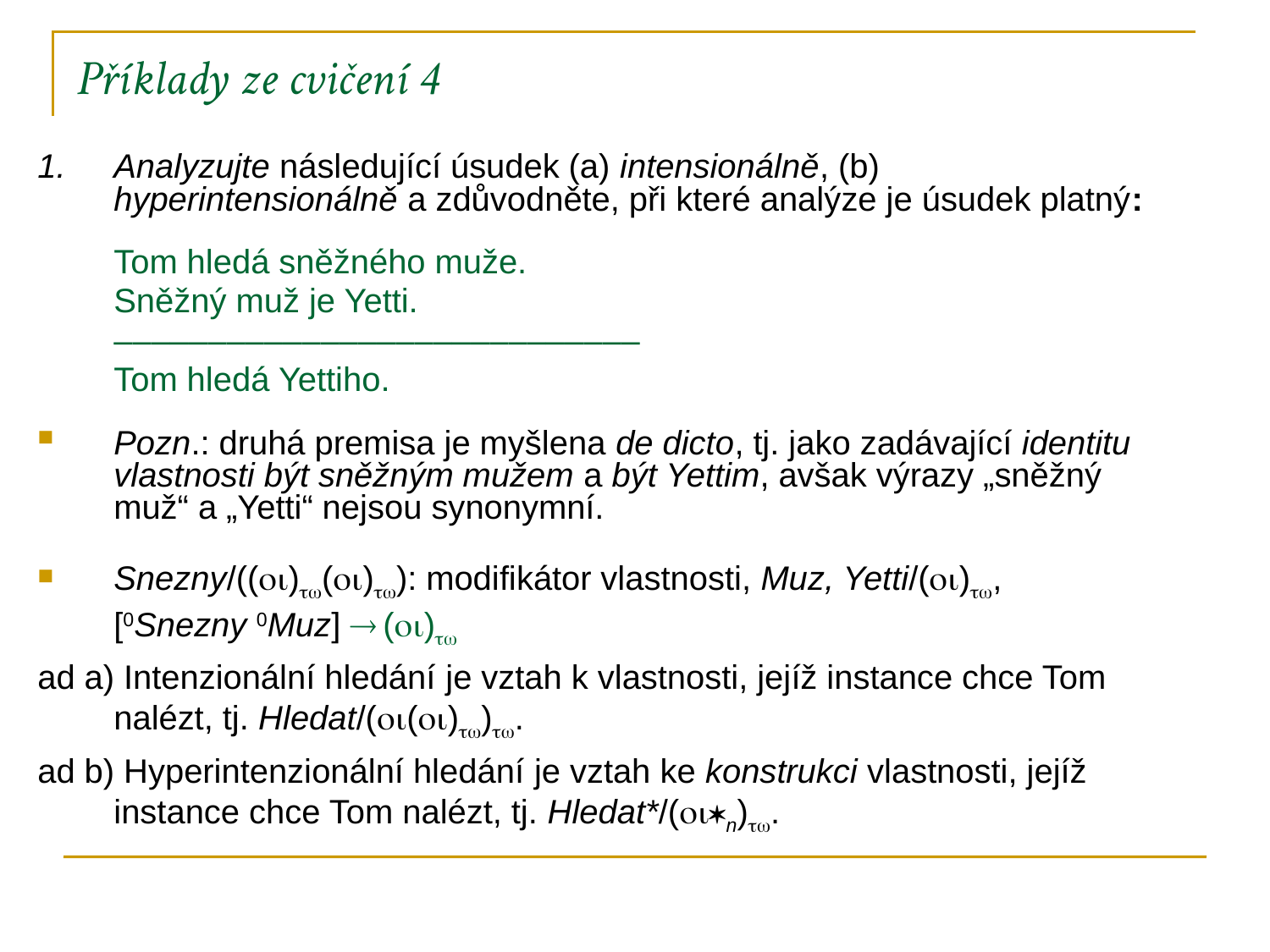

# Příklady ze cvičení 4
1.	Analyzujte následující úsudek (a) intensionálně, (b) hyperintensionálně a zdůvodněte, při které analýze je úsudek platný:
	Tom hledá sněžného muže.
	Sněžný muž je Yetti.
	––––––––––––––––––––––––––––
	Tom hledá Yettiho.
Pozn.: druhá premisa je myšlena de dicto, tj. jako zadávající identitu vlastnosti být sněžným mužem a být Yettim, avšak výrazy „sněžný muž“ a „Yetti“ nejsou synonymní.
Snezny/((οι)τω(οι)τω): modifikátor vlastnosti, Muz, Yetti/(οι)τω,
[0Snezny 0Muz] → (οι)τω
ad a) Intenzionální hledání je vztah k vlastnosti, jejíž instance chce Tom nalézt, tj. Hledat/(οι(οι)τω)τω.
ad b) Hyperintenzionální hledání je vztah ke konstrukci vlastnosti, jejíž instance chce Tom nalézt, tj. Hledat*/(οι∗n)τω.